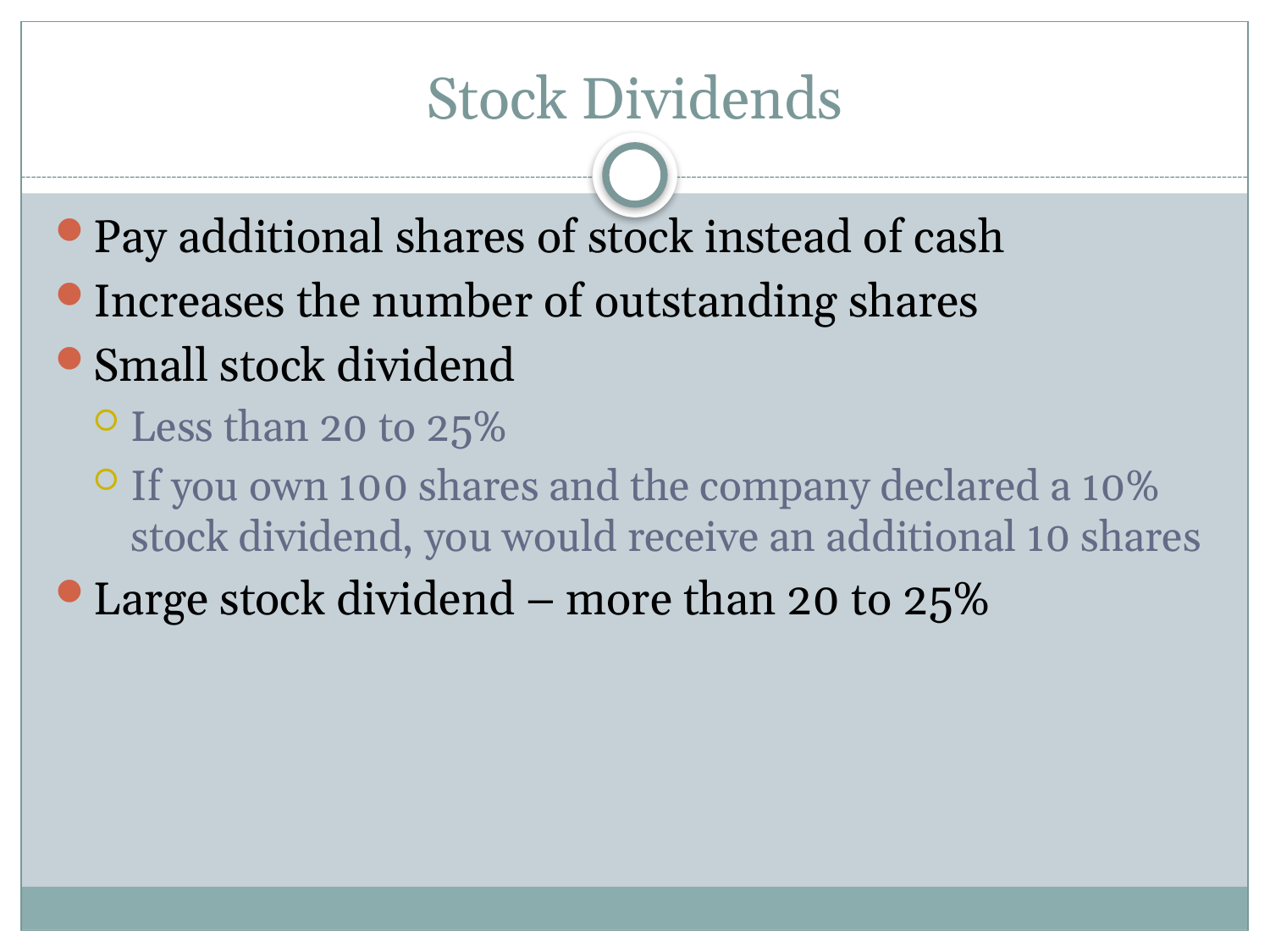

# Stock Dividends
Pay additional shares of stock instead of cash
Increases the number of outstanding shares
Small stock dividend
Less than 20 to 25%
If you own 100 shares and the company declared a 10% stock dividend, you would receive an additional 10 shares
Large stock dividend – more than 20 to 25%